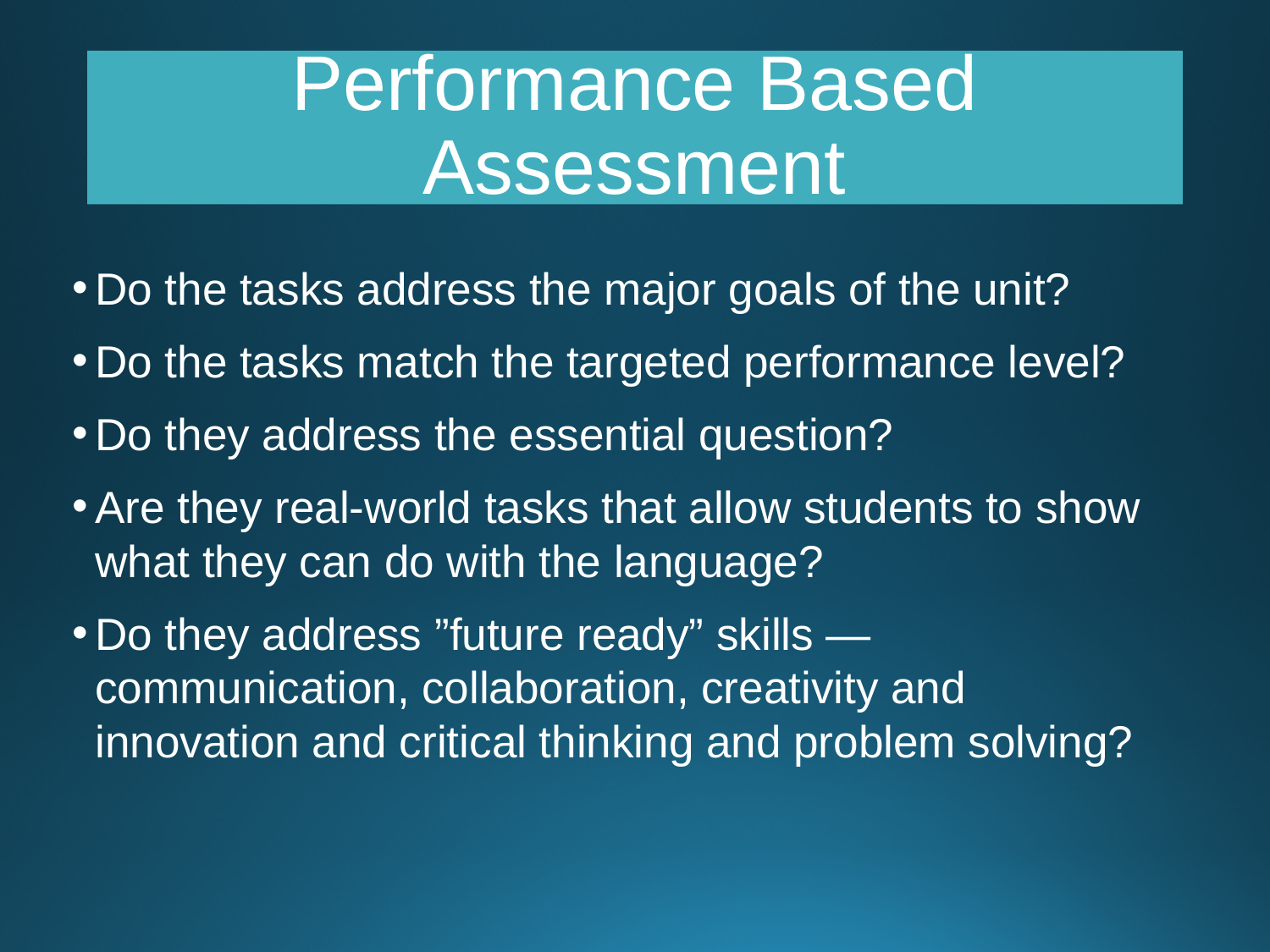

# Performance Based Assessment
Do the tasks address the major goals of the unit?
Do the tasks match the targeted performance level?
Do they address the essential question?
Are they real-world tasks that allow students to show what they can do with the language?
Do they address ”future ready” skills — communication, collaboration, creativity and innovation and critical thinking and problem solving?
14